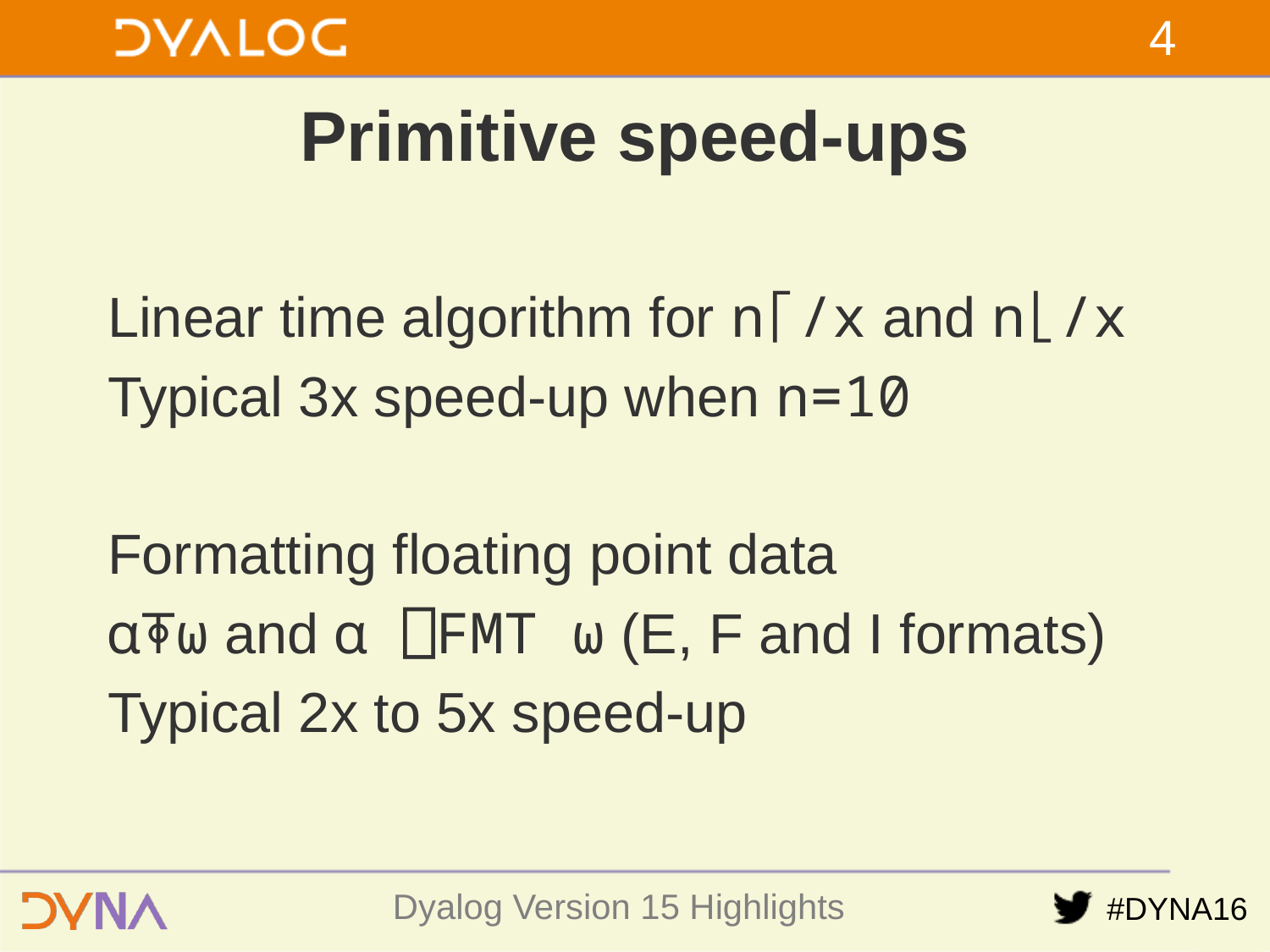

4
# Primitive speed-ups
Linear time algorithm for n⌈/x and n⌊/x
Typical 3x speed-up when n=10

Formatting floating point data
⍺⍕⍵ and ⍺ ⎕FMT ⍵ (E, F and I formats)
Typical 2x to 5x speed-up
Dyalog Version 15 Highlights